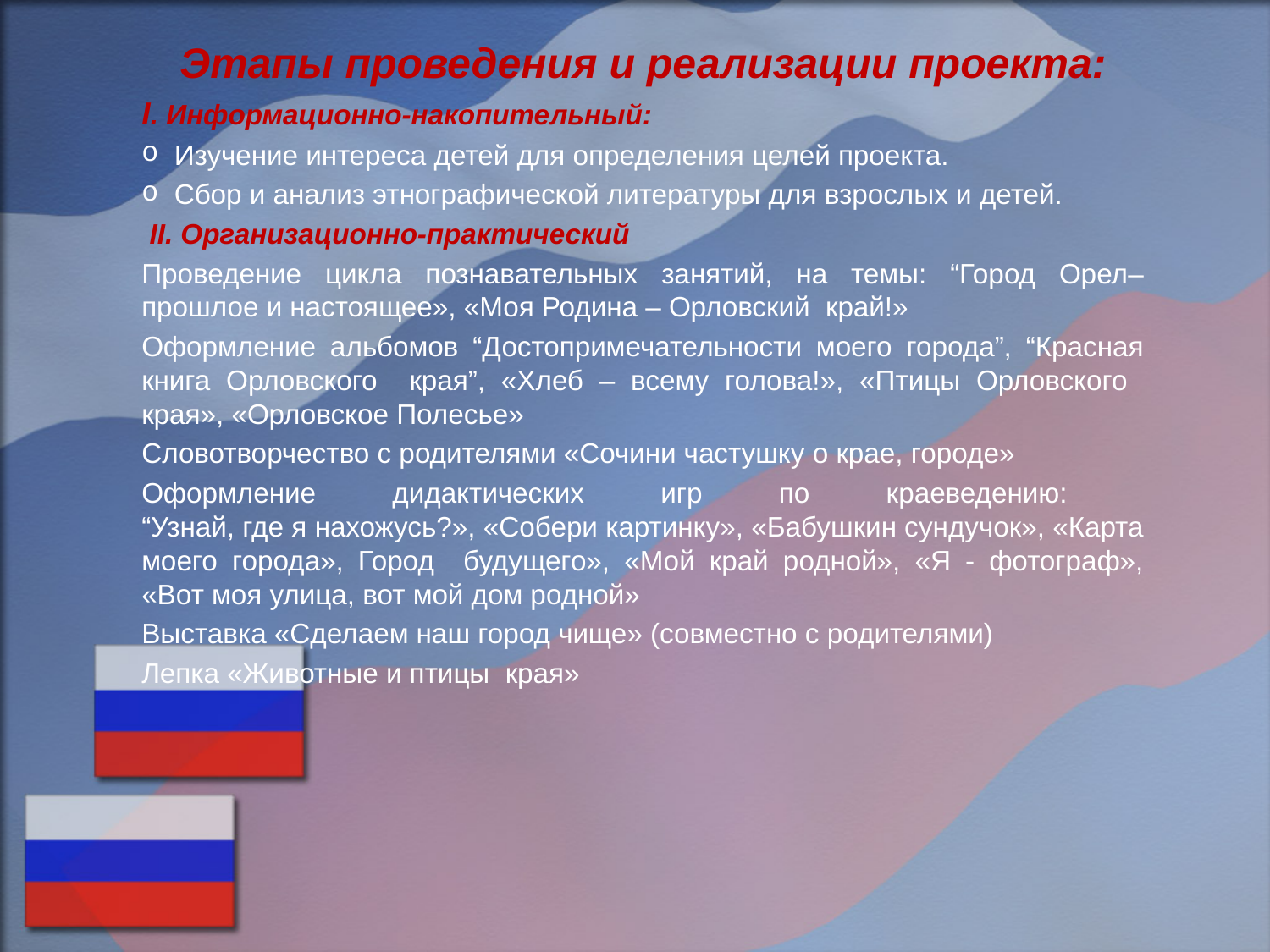

Этапы проведения и реализации проекта:
I. Информационно-накопительный:
  Изучение интереса детей для определения целей проекта.
  Сбор и анализ этнографической литературы для взрослых и детей.
 II. Организационно-практический
Проведение цикла познавательных занятий, на темы: “Город Орел– прошлое и настоящее», «Моя Родина – Орловский  край!»
Оформление альбомов “Достопримечательности моего города”, “Красная книга Орловского  края”, «Хлеб – всему голова!», «Птицы Орловского  края», «Орловское Полесье»
Словотворчество с родителями «Сочини частушку о крае, городе»
Оформление дидактических игр по краеведению:
“Узнай, где я нахожусь?», «Собери картинку», «Бабушкин сундучок», «Карта моего города», Город  будущего», «Мой край родной», «Я - фотограф», «Вот моя улица, вот мой дом родной»
Выставка «Сделаем наш город чище» (совместно с родителями)
Лепка «Животные и птицы  края»